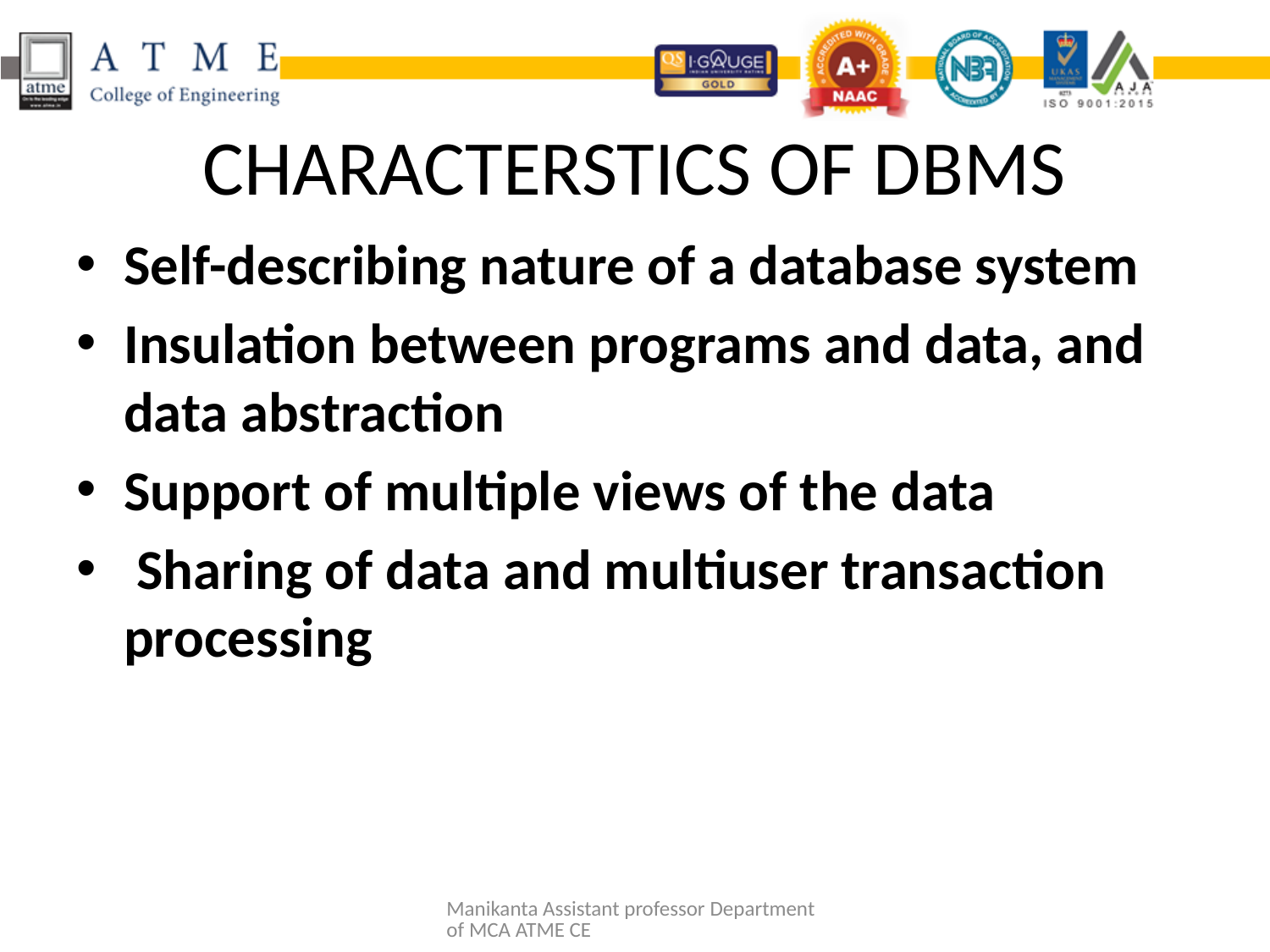

# CHARACTERSTICS OF DBMS
Self-describing nature of a database system
Insulation between programs and data, and data abstraction
Support of multiple views of the data
 Sharing of data and multiuser transaction processing
Manikanta Assistant professor Department of MCA ATME CE